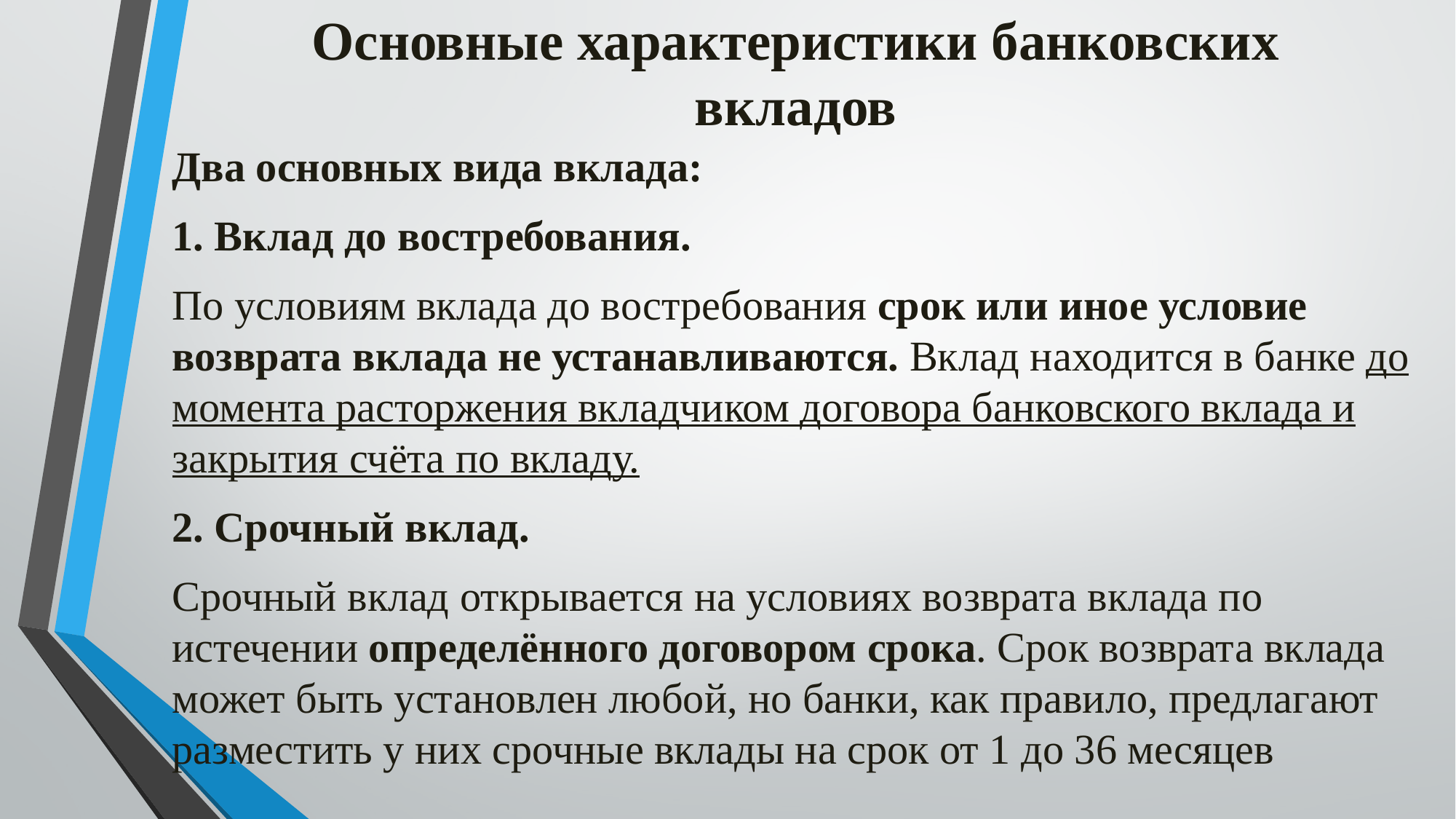

Основные характеристики банковских вкладов
Два основных вида вклада:
1. Вклад до востребования.
По условиям вклада до востребования срок или иное условие возврата вклада не устанавливаются. Вклад находится в банке до момента расторжения вкладчиком договора банковского вклада и закрытия счёта по вкладу.
2. Срочный вклад.
Срочный вклад открывается на условиях возврата вклада по истечении определённого договором срока. Срок возврата вклада может быть установлен любой, но банки, как правило, предлагают разместить у них срочные вклады на срок от 1 до 36 месяцев